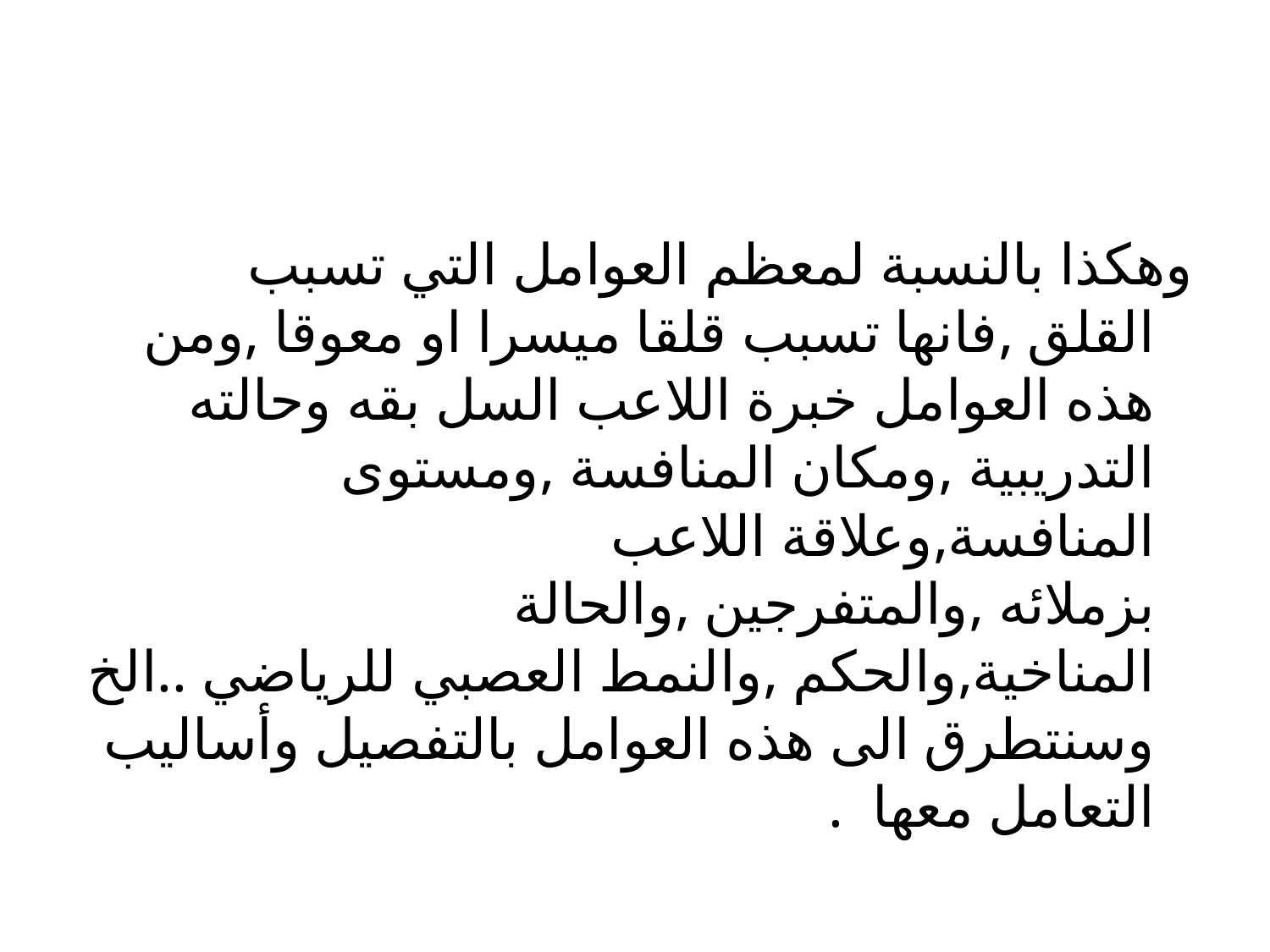

#
وهكذا بالنسبة لمعظم العوامل التي تسبب القلق ,فانها تسبب قلقا ميسرا او معوقا ,ومن هذه العوامل خبرة اللاعب السل بقه وحالته التدريبية ,ومكان المنافسة ,ومستوى المنافسة,وعلاقة اللاعب بزملائه ,والمتفرجين ,والحالة المناخية,والحكم ,والنمط العصبي للرياضي ..الخ وسنتطرق الى هذه العوامل بالتفصيل وأساليب التعامل معها  .